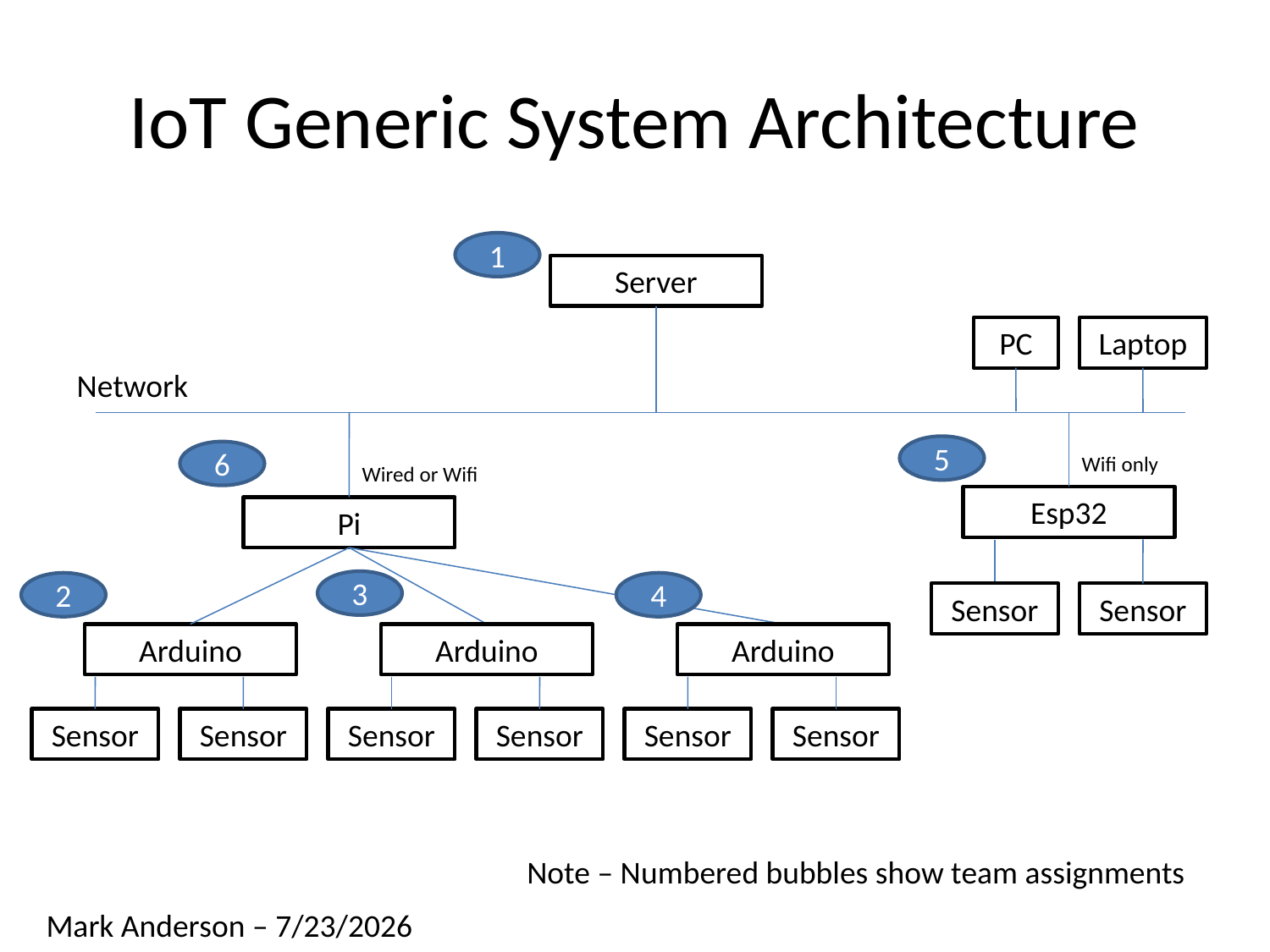

# IoT Generic System Architecture
1
Server
PC
Laptop
Network
5
6
Wifi only
Wired or Wifi
Esp32
Pi
3
2
4
Sensor
Sensor
Arduino
Arduino
Arduino
Sensor
Sensor
Sensor
Sensor
Sensor
Sensor
Note – Numbered bubbles show team assignments
Mark Anderson – 7/23/2026